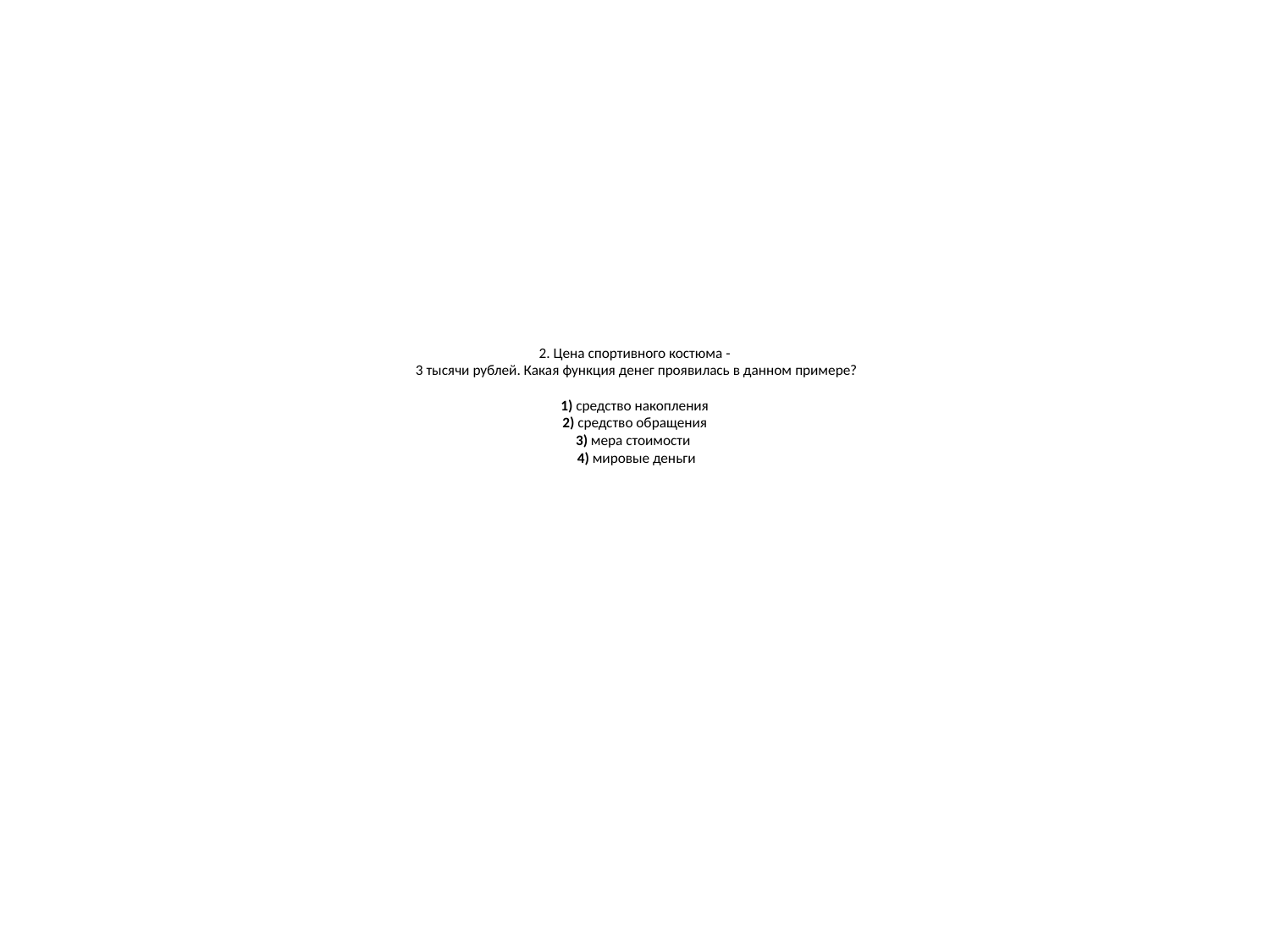

# 2. Цена спортивного костюма - 3 тысячи рублей. Какая функция денег проявилась в данном примере?     1) средство накопления    2) средство обращения   3) мера стоимости   4) мировые деньги